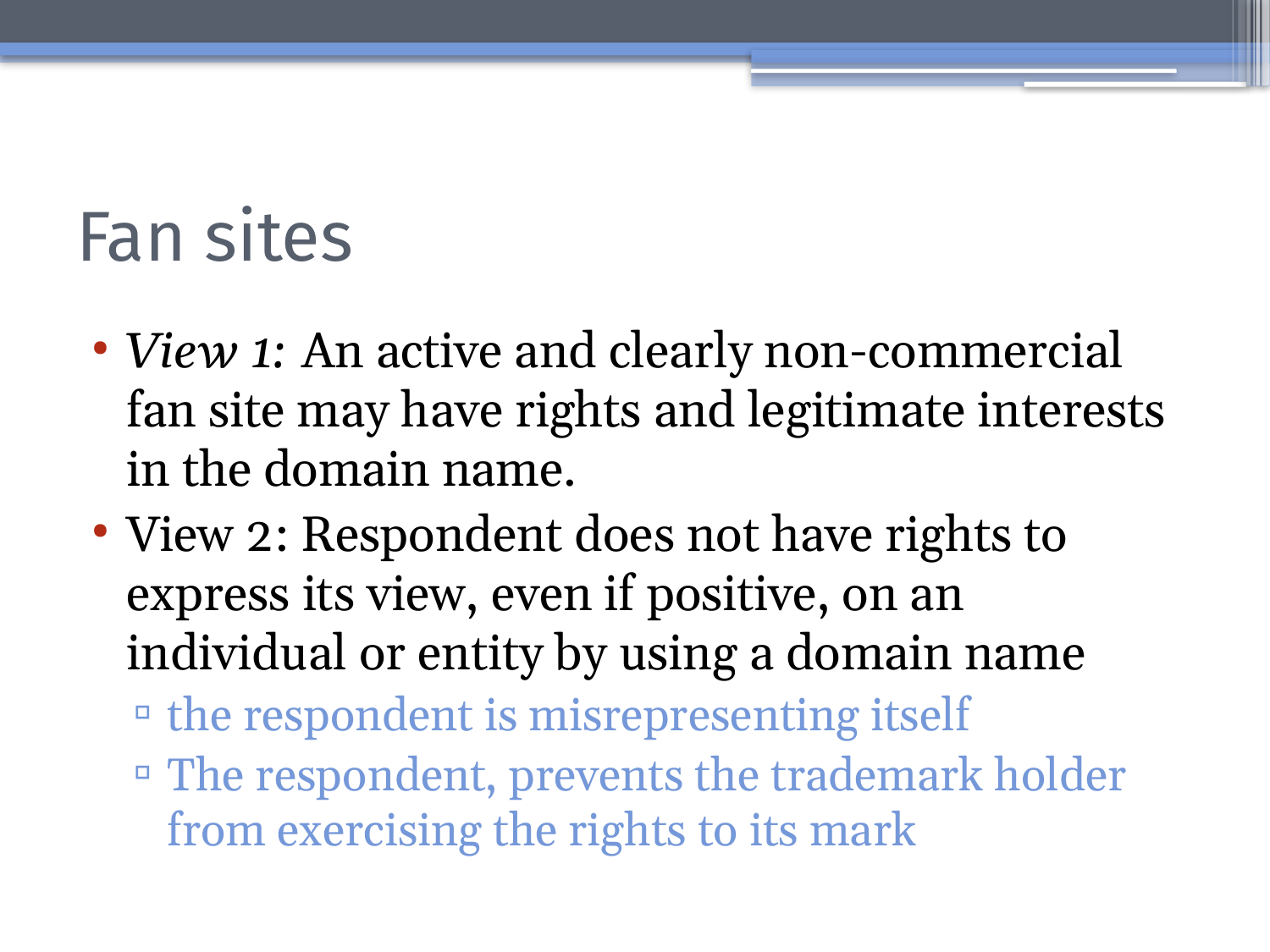

# Fan sites
View 1: An active and clearly non-commercial fan site may have rights and legitimate interests in the domain name.
View 2: Respondent does not have rights to express its view, even if positive, on an individual or entity by using a domain name
the respondent is misrepresenting itself
The respondent, prevents the trademark holder from exercising the rights to its mark